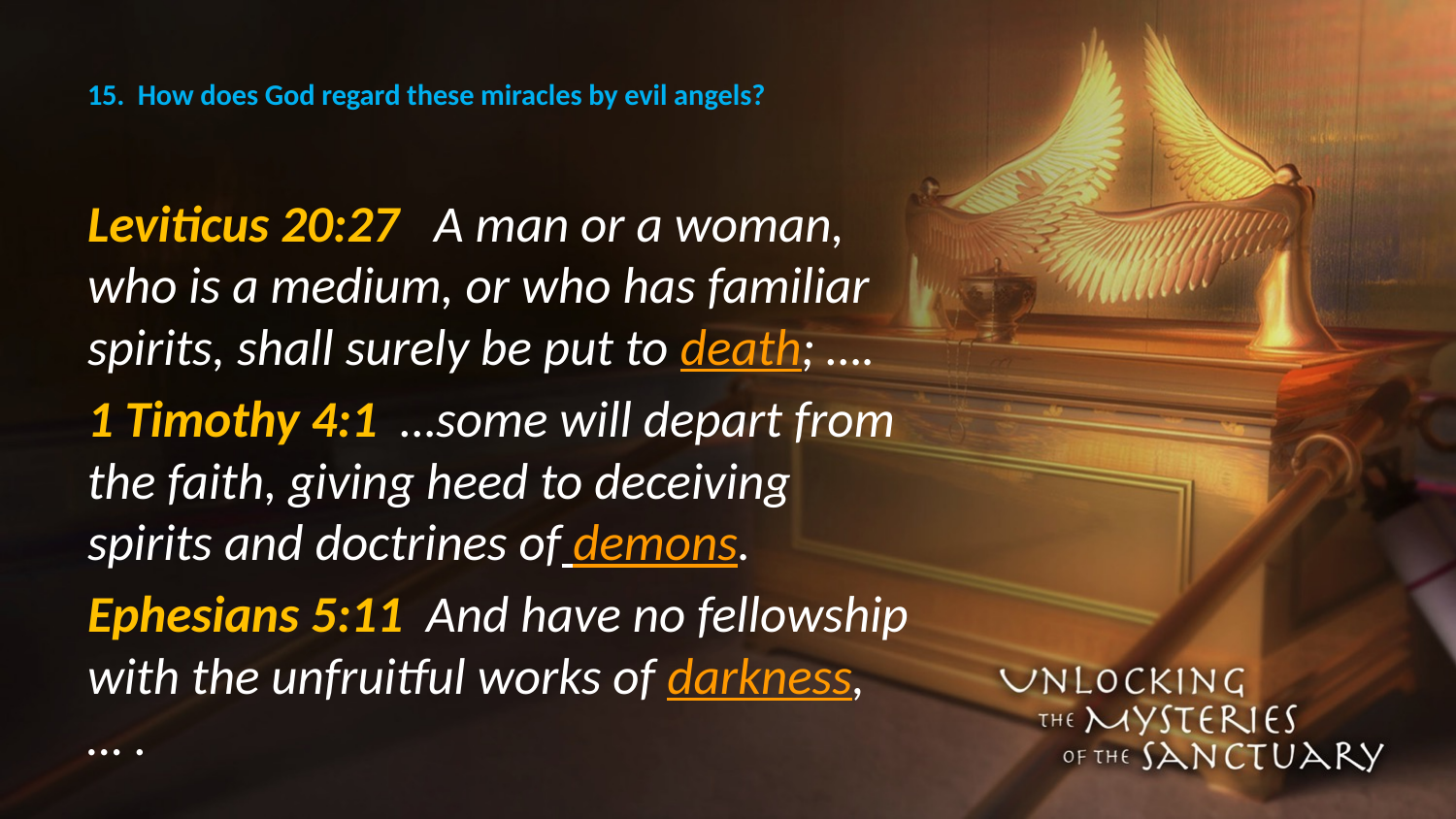

# 15.  How does God regard these miracles by evil angels?

Leviticus 20:27   A man or a woman, who is a medium, or who has familiar spirits, shall surely be put to death; ….
1 Timothy 4:1  …some will depart from the faith, giving heed to deceiving spirits and doctrines of demons.
Ephesians 5:11  And have no fellowship with the unfruitful works of darkness, … .